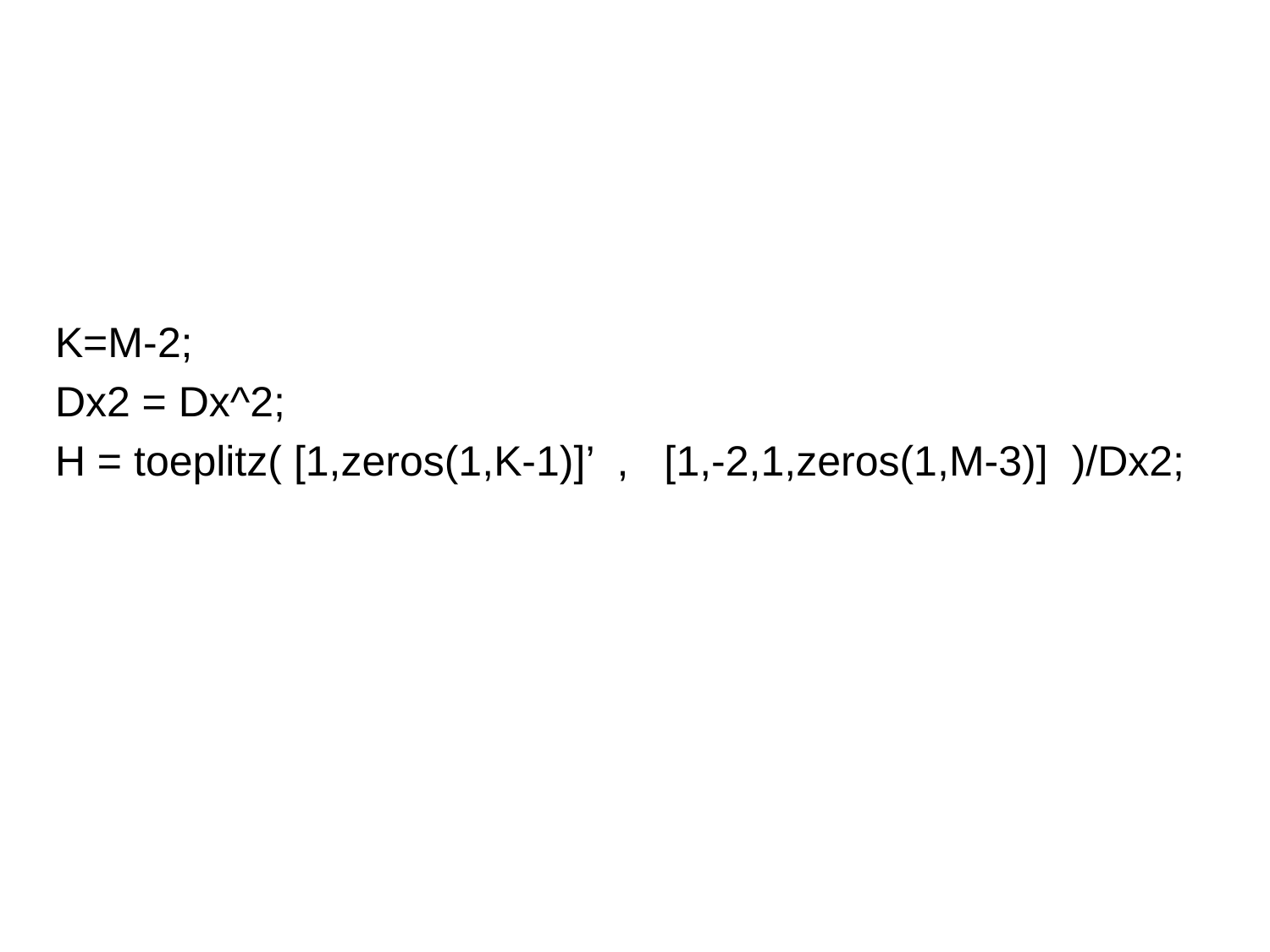

K=M-2;
Dx2 = Dx^2;
H = toeplitz( [1,zeros(1,K-1)]’  ,   [1,-2,1,zeros(1,M-3)]  )/Dx2;